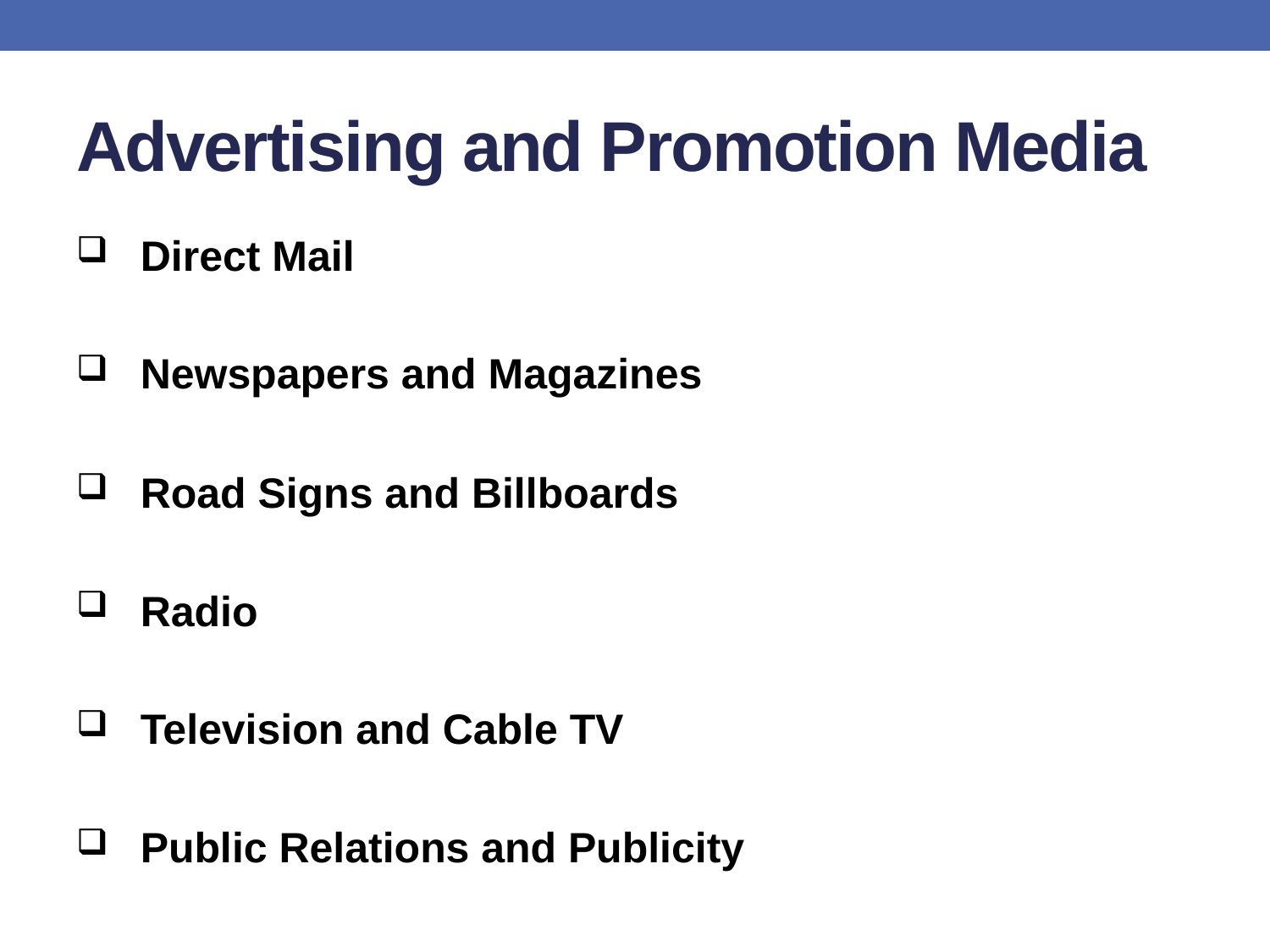

# Advertising and Promotion Media
Direct Mail

Newspapers and Magazines

Road Signs and Billboards

Radio

Television and Cable TV

Public Relations and Publicity